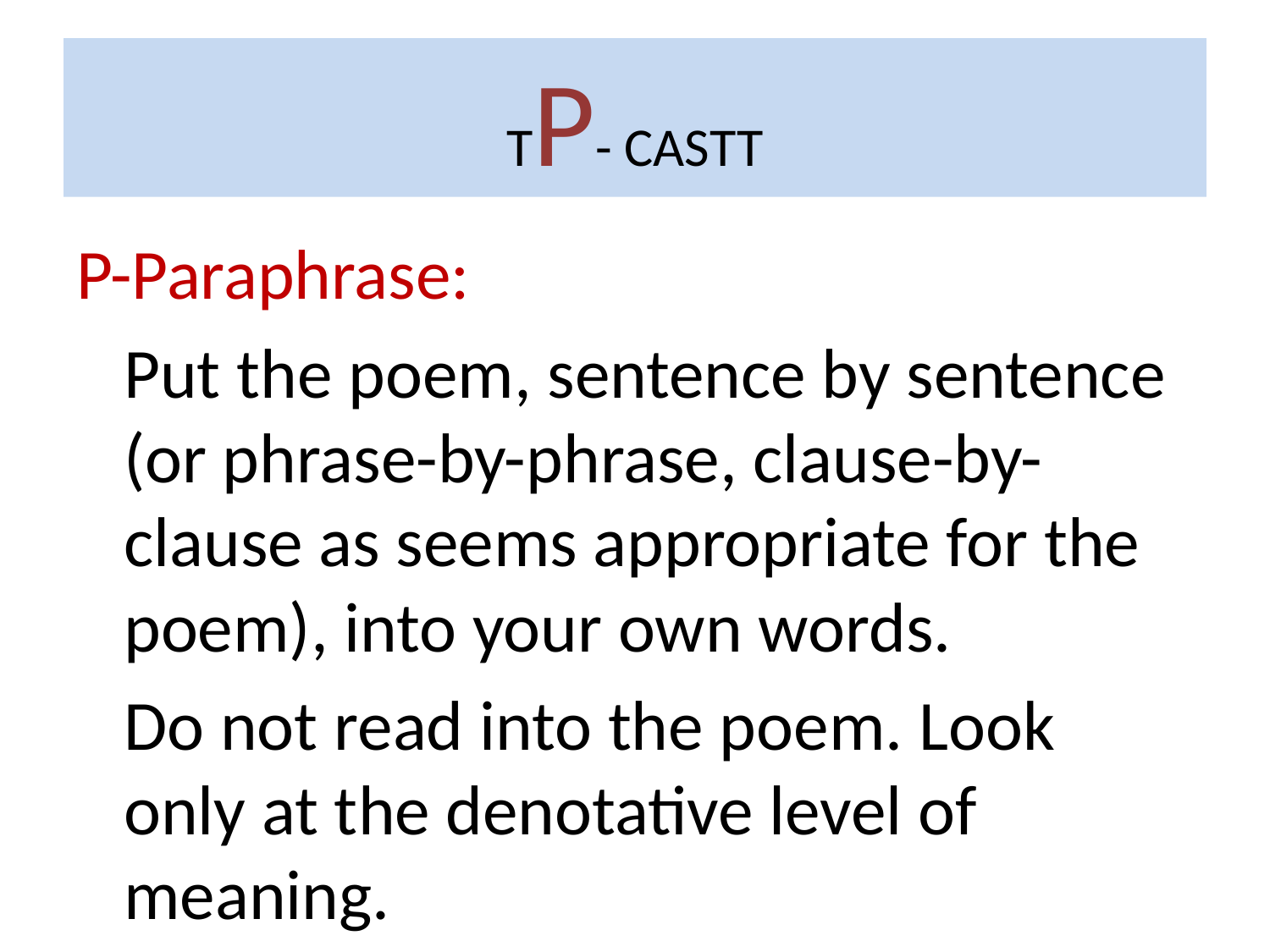

# TP- CASTT
P-Paraphrase:
   Put the poem, sentence by sentence (or phrase-by-phrase, clause-by-clause as seems appropriate for the poem), into your own words.
   Do not read into the poem. Look only at the denotative level of meaning.